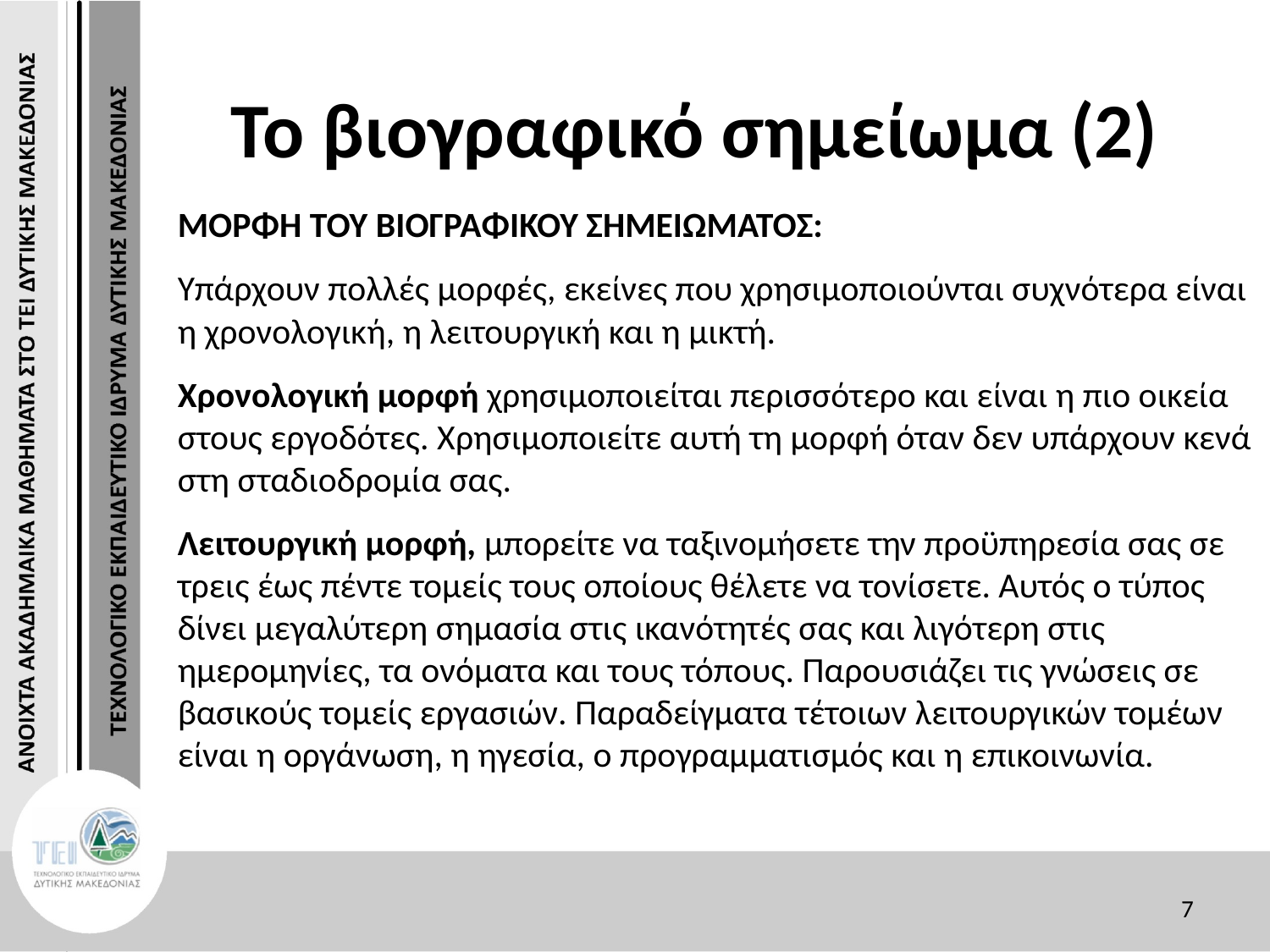

# Το βιογραφικό σημείωμα (2)
ΜΟΡΦΗ ΤΟΥ ΒΙΟΓΡΑΦΙΚΟΥ ΣΗΜΕΙΩΜΑΤΟΣ:
Υπάρχουν πολλές μορφές, εκείνες που χρησιμοποιούνται συχνότερα είναι η χρονολογική, η λειτουργική και η μικτή.
Χρονολογική μορφή χρησιμοποιείται περισσότερο και είναι η πιο οικεία στους εργοδότες. Χρησιμοποιείτε αυτή τη μορφή όταν δεν υπάρχουν κενά στη σταδιοδρομία σας.
Λειτουργική μορφή, μπορείτε να ταξινομήσετε την προϋπηρεσία σας σε τρεις έως πέντε τομείς τους οποίους θέλετε να τονίσετε. Αυτός ο τύπος δίνει μεγαλύτερη σημασία στις ικανότητές σας και λιγότερη στις ημερομηνίες, τα ονόματα και τους τόπους. Παρουσιάζει τις γνώσεις σε βασικούς τομείς εργασιών. Παραδείγματα τέτοιων λειτουργικών τομέων είναι η οργάνωση, η ηγεσία, ο προγραμματισμός και η επικοινωνία.

7